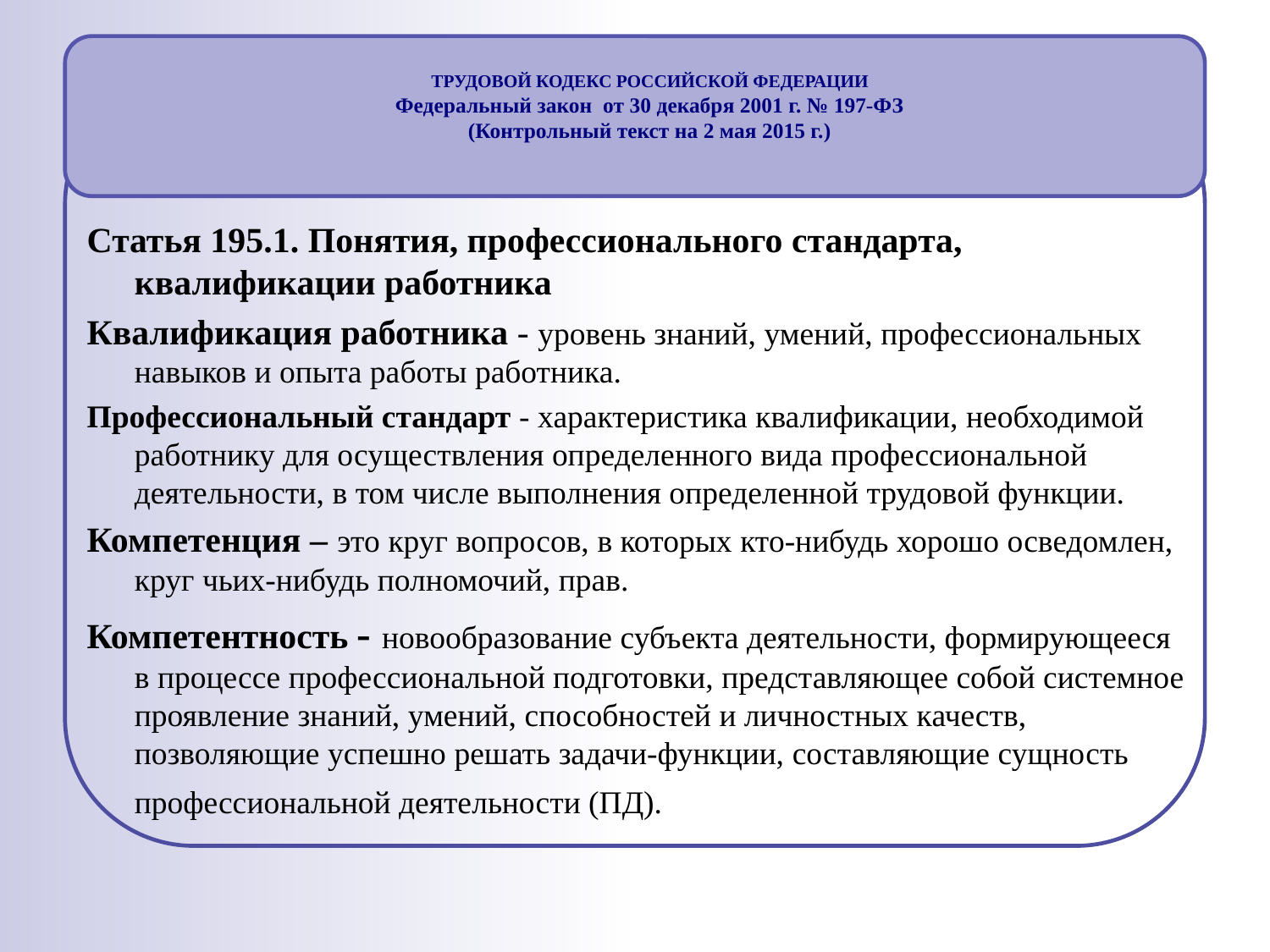

# ТРУДОВОЙ КОДЕКС РОССИЙСКОЙ ФЕДЕРАЦИИ Федеральный закон  от 30 декабря 2001 г. № 197-ФЗ (Контрольный текст на 2 мая 2015 г.)
Статья 195.1. Понятия, профессионального стандарта,  квалификации работника
Квалификация работника - уровень знаний, умений, профессиональных навыков и опыта работы работника.
Профессиональный стандарт - характеристика квалификации, необходимой работнику для осуществления определенного вида профессиональной деятельности, в том числе выполнения определенной трудовой функции.
Компетенция – это круг вопросов, в которых кто-нибудь хорошо осведомлен, круг чьих-нибудь полномочий, прав.
Компетентность - новообразование субъекта деятельности, формирующееся в процессе профессиональной подготовки, представляющее собой системное проявление знаний, умений, способностей и личностных качеств, позволяющие успешно решать задачи-функции, составляющие сущность  профессиональной деятельности (ПД).